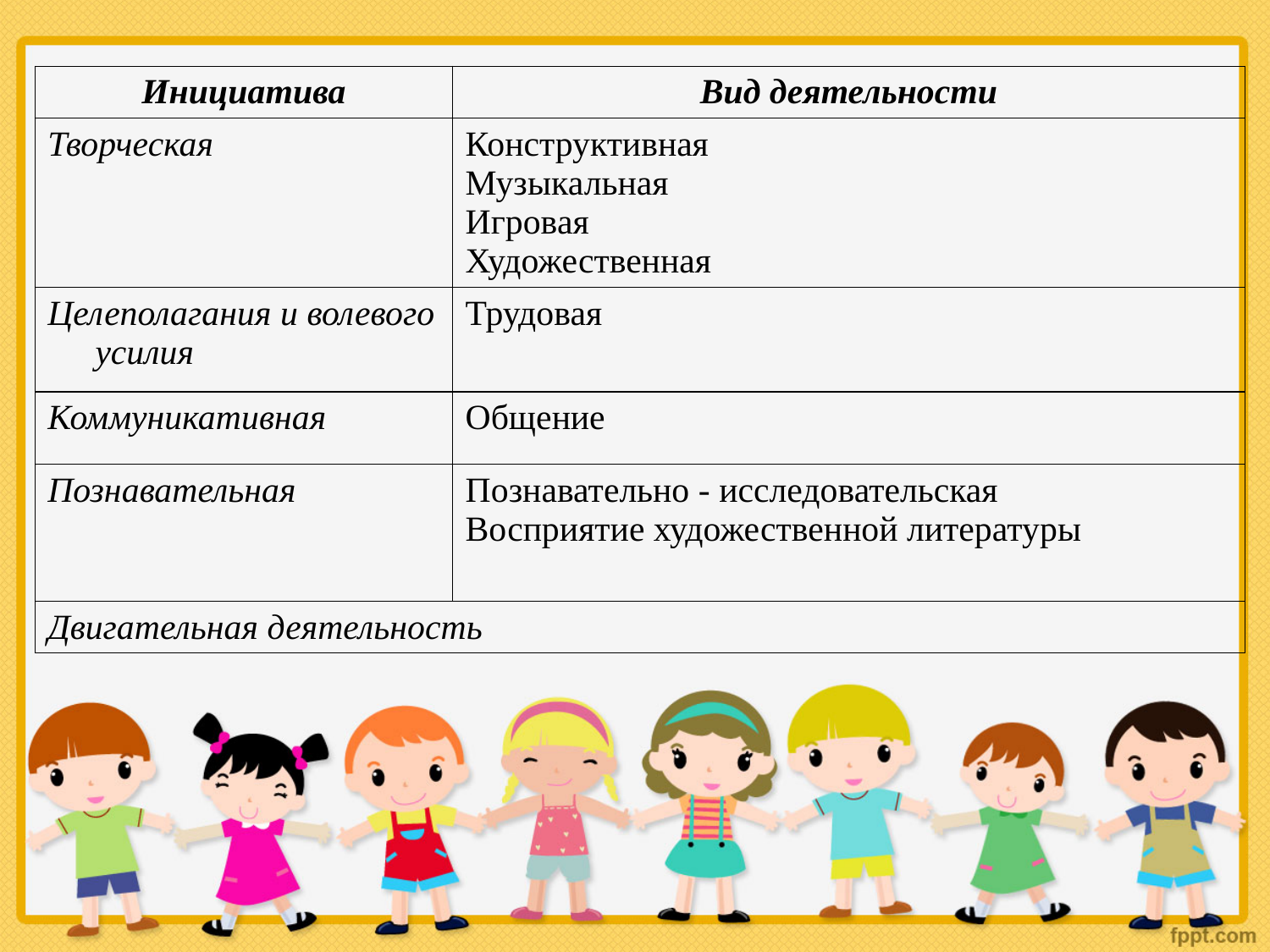

| Инициатива | Вид деятельности |
| --- | --- |
| Творческая | Конструктивная Музыкальная Игровая Художественная |
| Целеполагания и волевого усилия | Трудовая |
| Коммуникативная | Общение |
| Познавательная | Познавательно - исследовательская Восприятие художественной литературы |
| Двигательная деятельность |  |